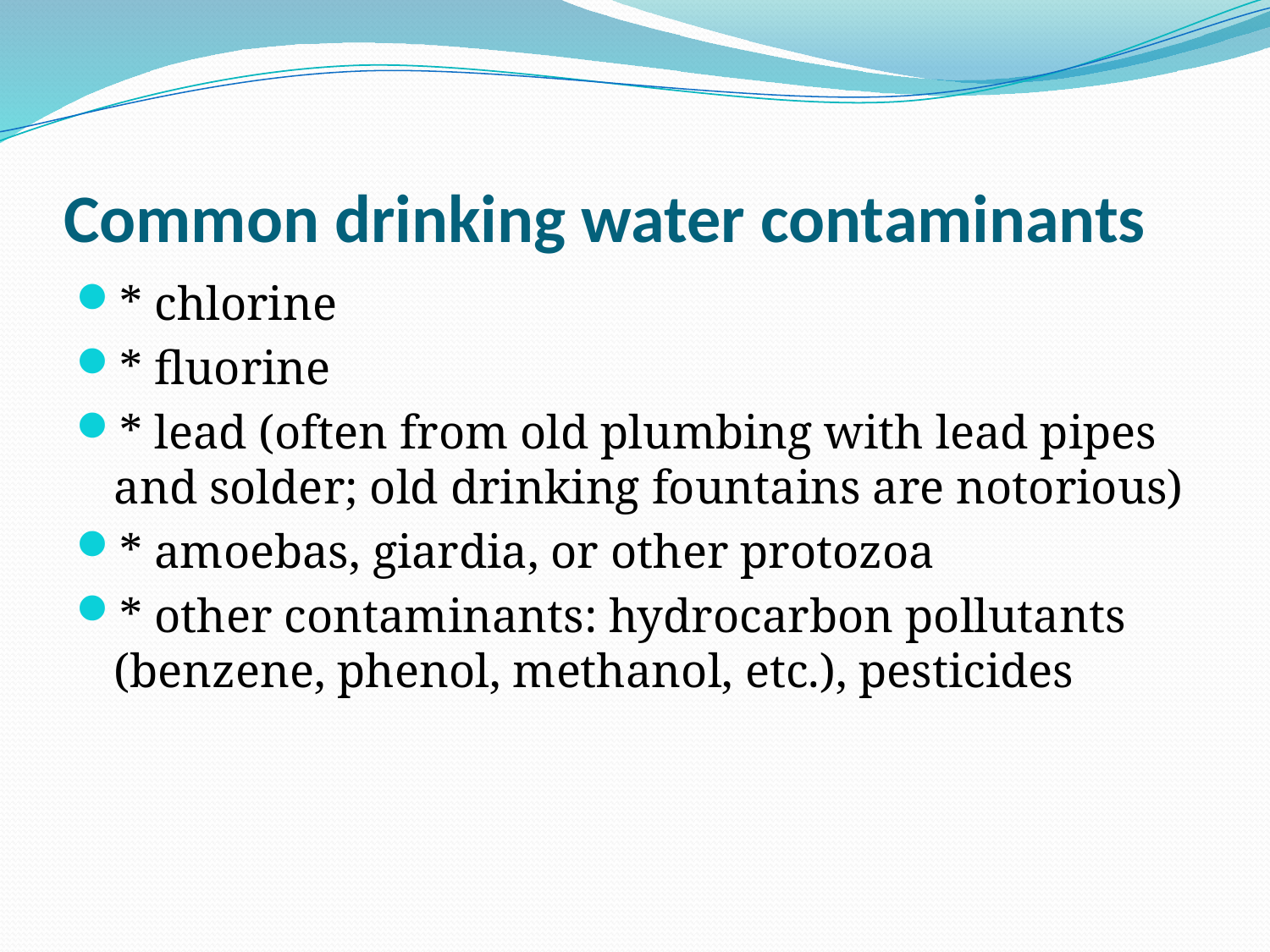

# Common drinking water contaminants
* chlorine
* fluorine
* lead (often from old plumbing with lead pipes and solder; old drinking fountains are notorious)
* amoebas, giardia, or other protozoa
* other contaminants: hydrocarbon pollutants (benzene, phenol, methanol, etc.), pesticides